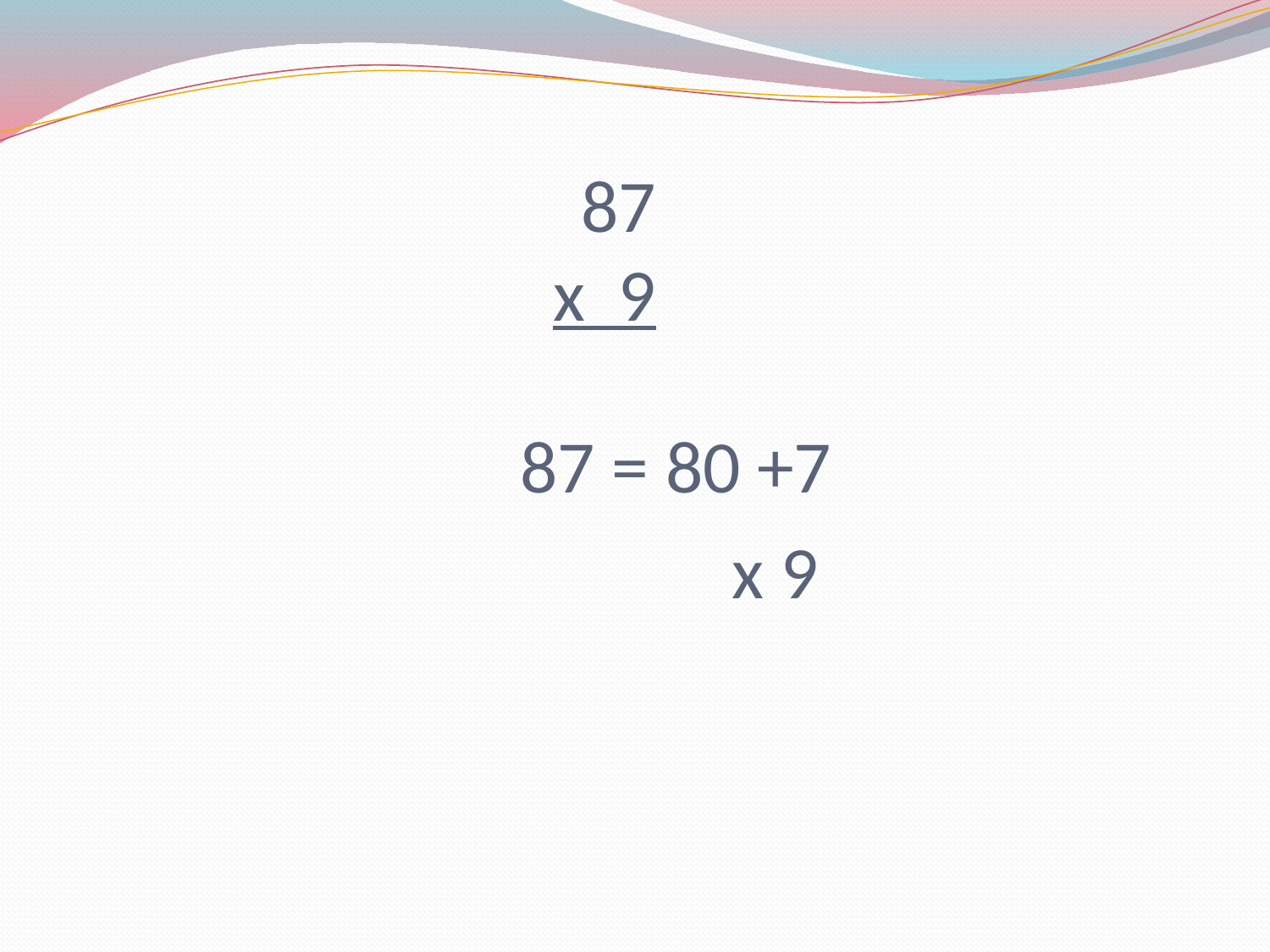

# 87 x  9
87 = 80 +7
x 9